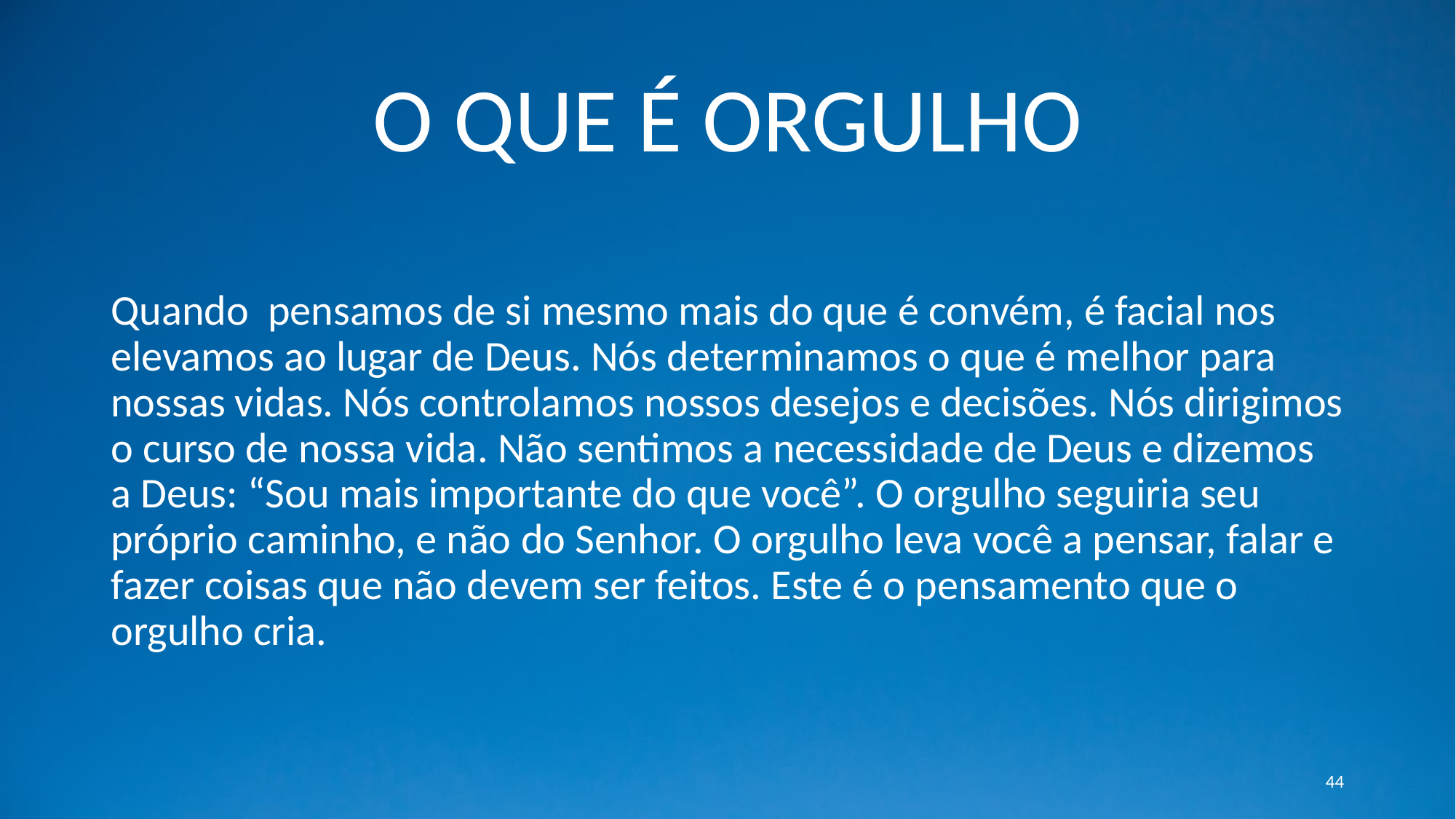

# O QUE É ORGULHO
Quando  pensamos de si mesmo mais do que é convém, é facial nos elevamos ao lugar de Deus. Nós determinamos o que é melhor para nossas vidas. Nós controlamos nossos desejos e decisões. Nós dirigimos o curso de nossa vida. Não sentimos a necessidade de Deus e dizemos a Deus: “Sou mais importante do que você”. O orgulho seguiria seu próprio caminho, e não do Senhor. O orgulho leva você a pensar, falar e fazer coisas que não devem ser feitos. Este é o pensamento que o orgulho cria.

44